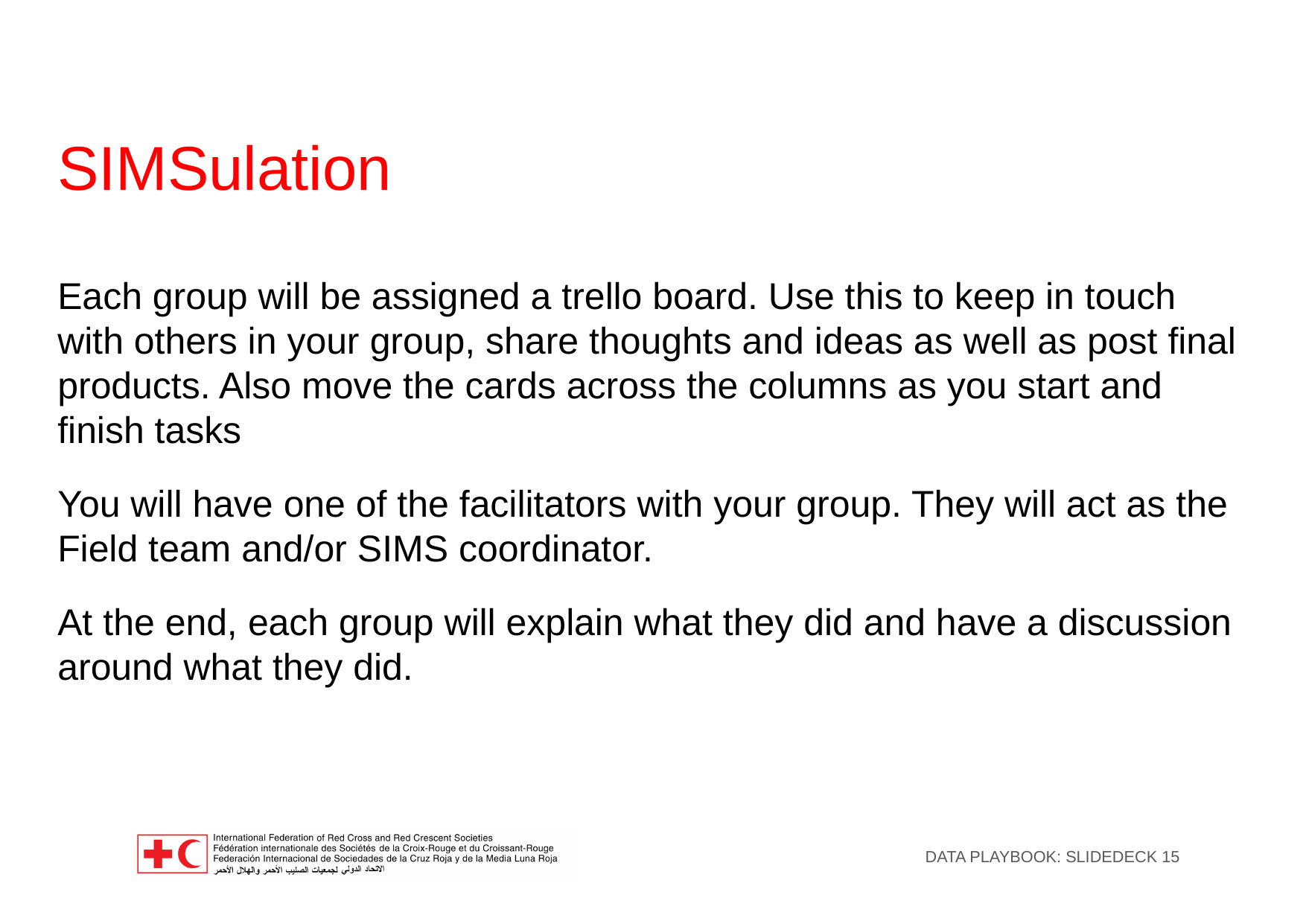

# SIMSulation
Each group will be assigned a trello board. Use this to keep in touch with others in your group, share thoughts and ideas as well as post final products. Also move the cards across the columns as you start and finish tasks
You will have one of the facilitators with your group. They will act as the Field team and/or SIMS coordinator.
At the end, each group will explain what they did and have a discussion around what they did.